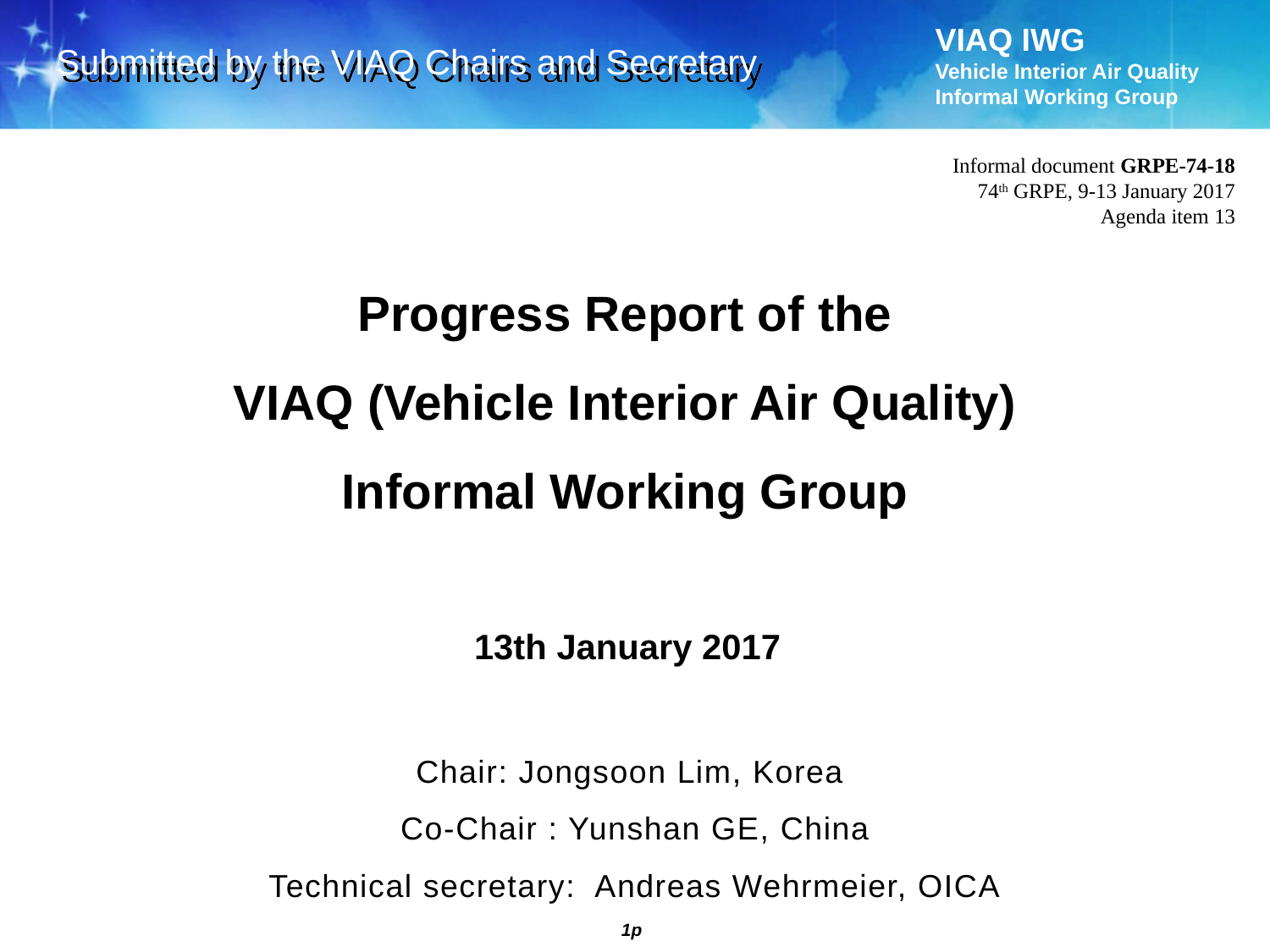

Submitted by the VIAQ Chairs and Secretary
Informal document GRPE-74-18
74th GRPE, 9-13 January 2017
Agenda item 13
Progress Report of the
VIAQ (Vehicle Interior Air Quality)
Informal Working Group
13th January 2017
Chair: Jongsoon Lim, Korea
Co-Chair : Yunshan GE, China
Technical secretary:  Andreas Wehrmeier, OICA